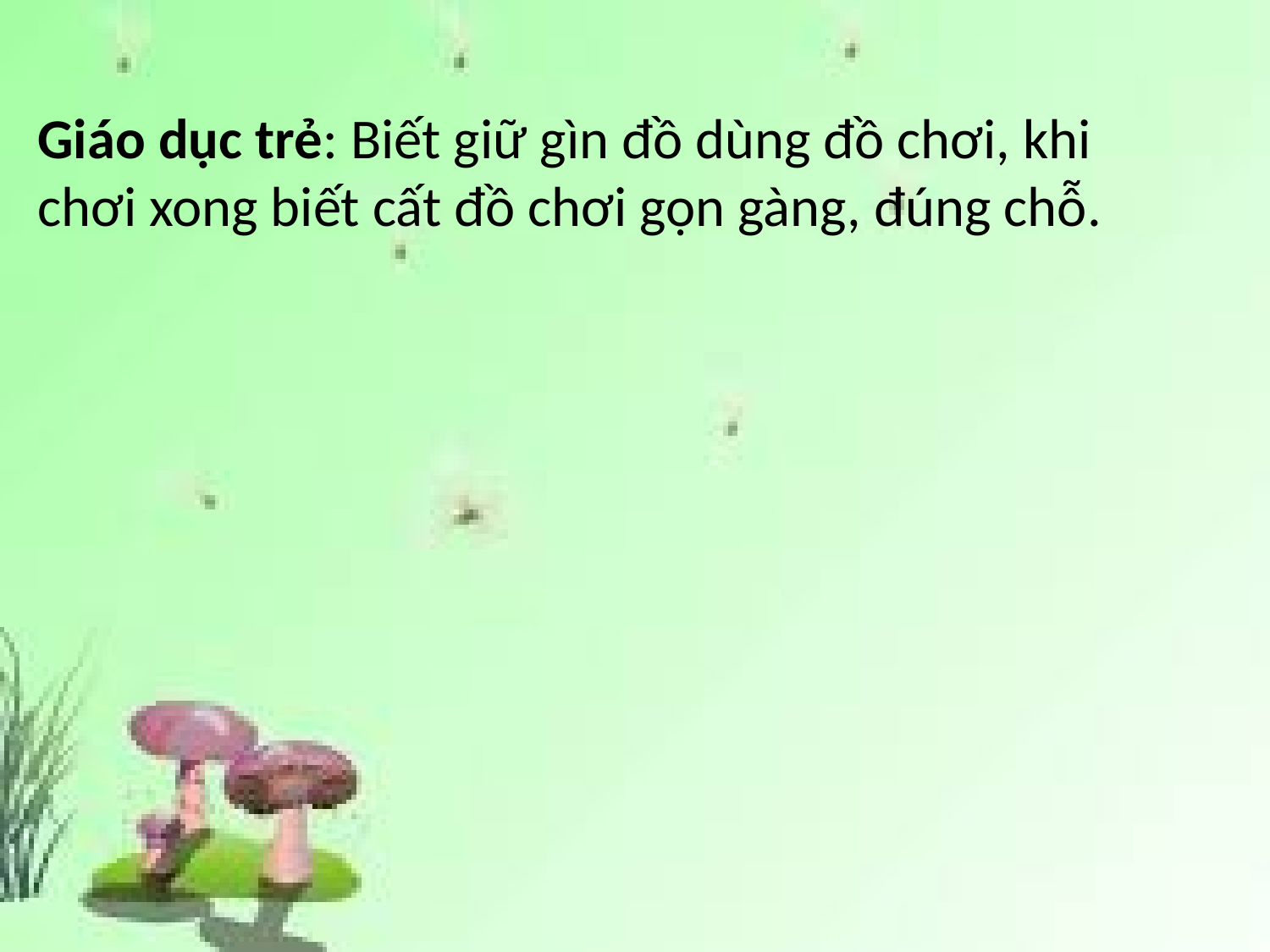

Giáo dục trẻ: Biết giữ gìn đồ dùng đồ chơi, khi chơi xong biết cất đồ chơi gọn gàng, đúng chỗ.